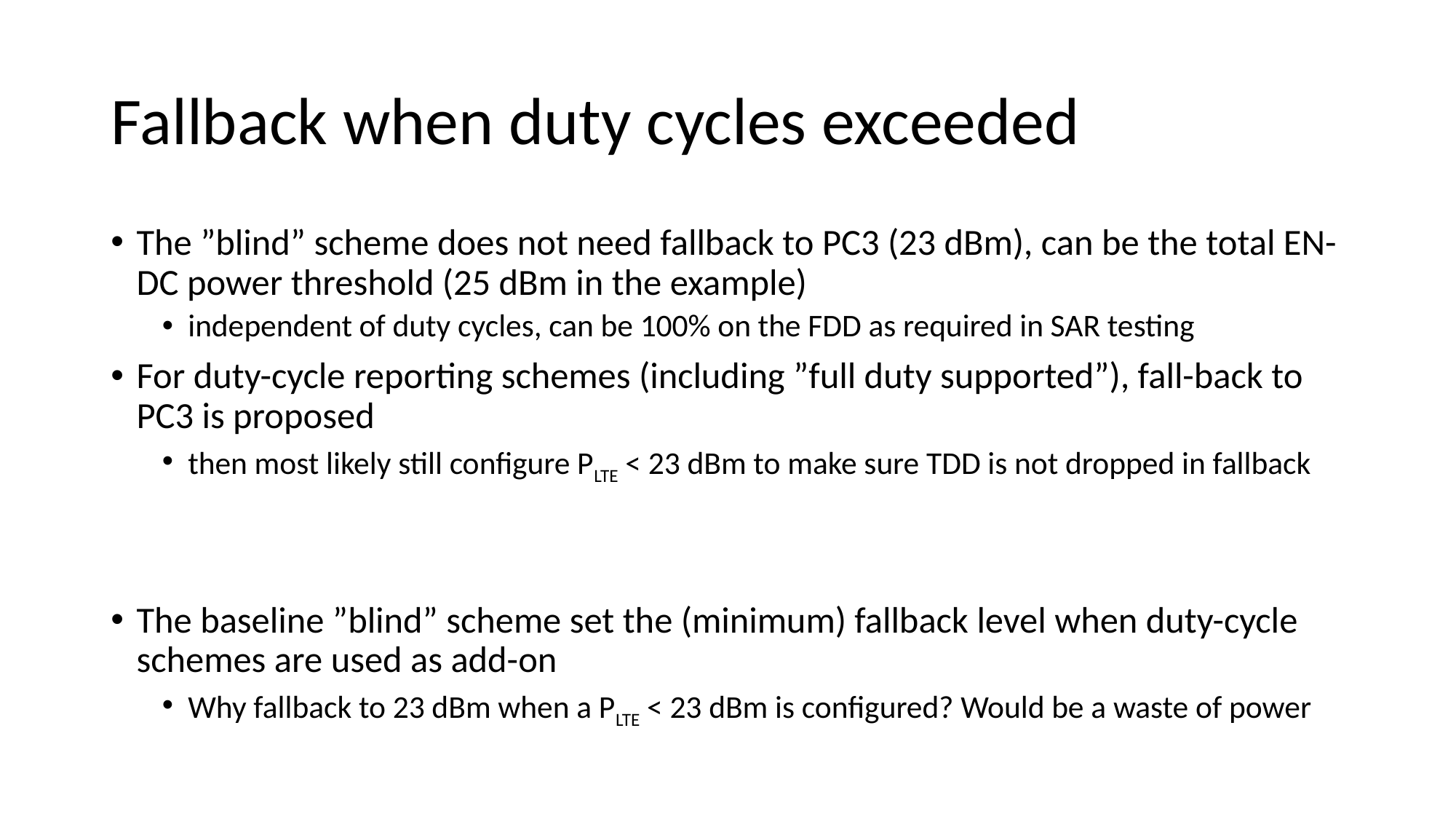

# Fallback when duty cycles exceeded
The ”blind” scheme does not need fallback to PC3 (23 dBm), can be the total EN-DC power threshold (25 dBm in the example)
independent of duty cycles, can be 100% on the FDD as required in SAR testing
For duty-cycle reporting schemes (including ”full duty supported”), fall-back to PC3 is proposed
then most likely still configure PLTE < 23 dBm to make sure TDD is not dropped in fallback

The baseline ”blind” scheme set the (minimum) fallback level when duty-cycle schemes are used as add-on
Why fallback to 23 dBm when a PLTE < 23 dBm is configured? Would be a waste of power